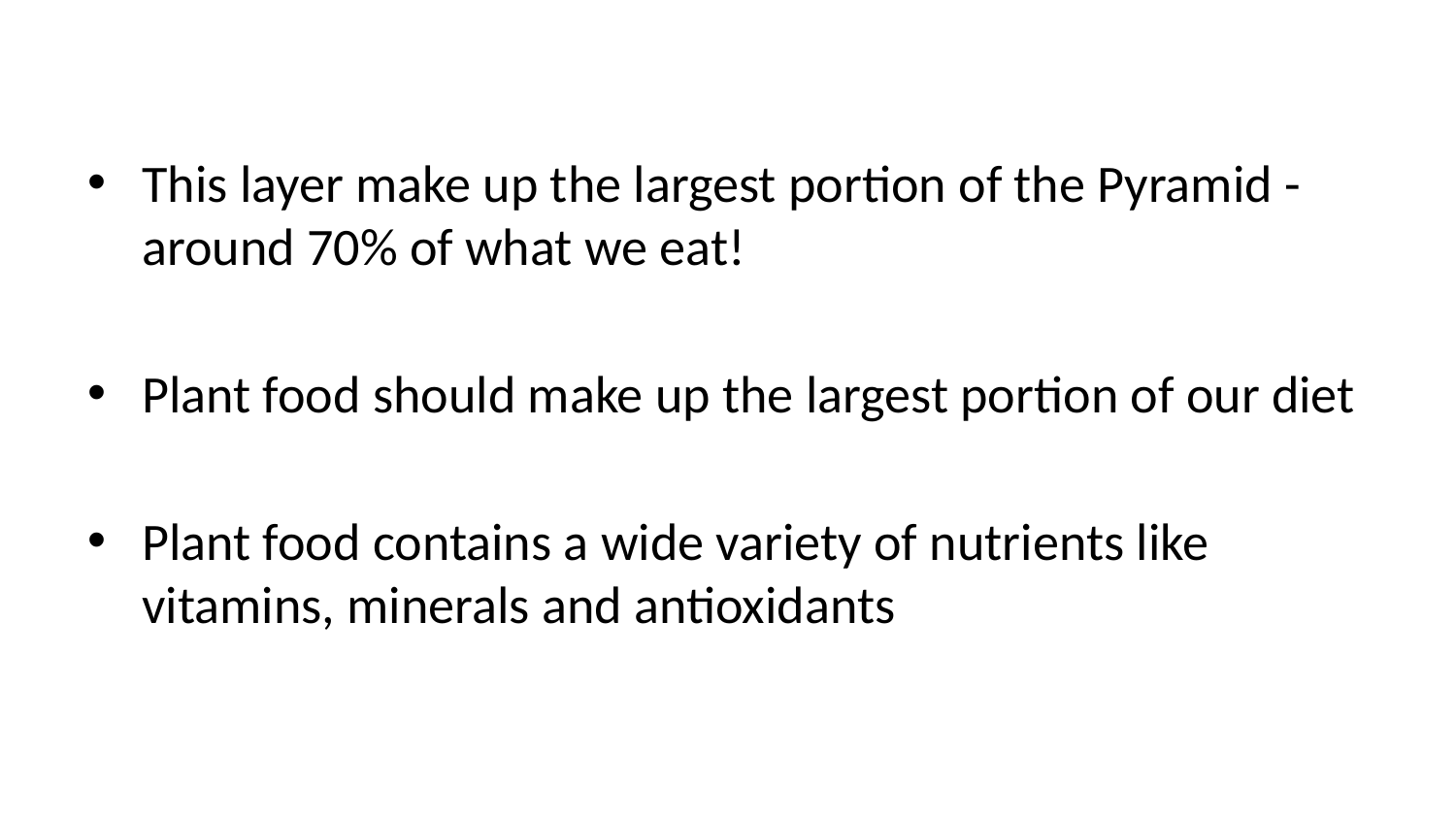

This layer make up the largest portion of the Pyramid - around 70% of what we eat!

Plant food should make up the largest portion of our diet

Plant food contains a wide variety of nutrients like vitamins, minerals and antioxidants